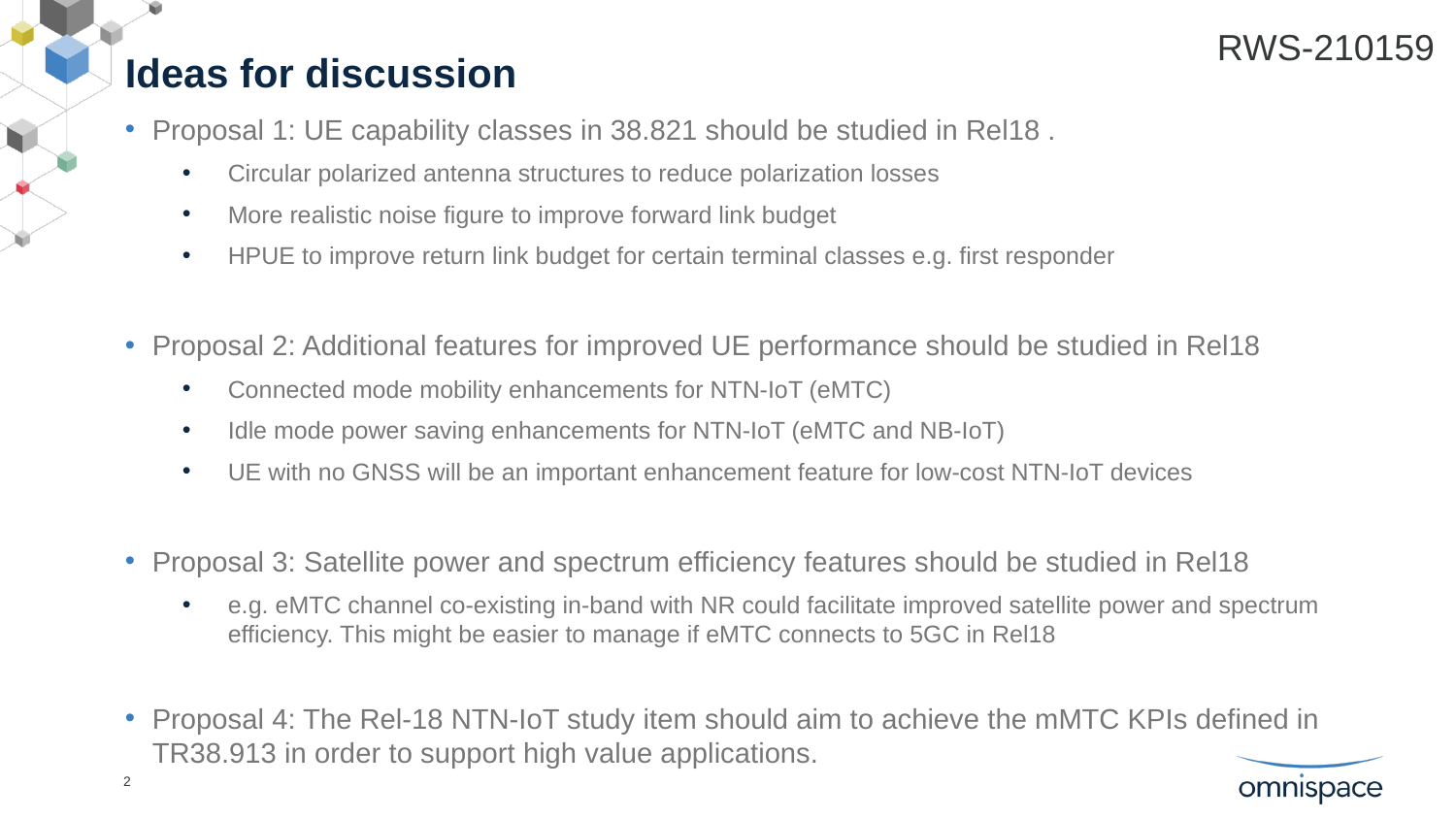

# Ideas for discussion
Proposal 1: UE capability classes in 38.821 should be studied in Rel18 .
Circular polarized antenna structures to reduce polarization losses
More realistic noise figure to improve forward link budget
HPUE to improve return link budget for certain terminal classes e.g. first responder

Proposal 2: Additional features for improved UE performance should be studied in Rel18
Connected mode mobility enhancements for NTN-IoT (eMTC)
Idle mode power saving enhancements for NTN-IoT (eMTC and NB-IoT)
UE with no GNSS will be an important enhancement feature for low-cost NTN-IoT devices

Proposal 3: Satellite power and spectrum efficiency features should be studied in Rel18
e.g. eMTC channel co-existing in-band with NR could facilitate improved satellite power and spectrum efficiency. This might be easier to manage if eMTC connects to 5GC in Rel18

Proposal 4: The Rel-18 NTN-IoT study item should aim to achieve the mMTC KPIs defined in TR38.913 in order to support high value applications.